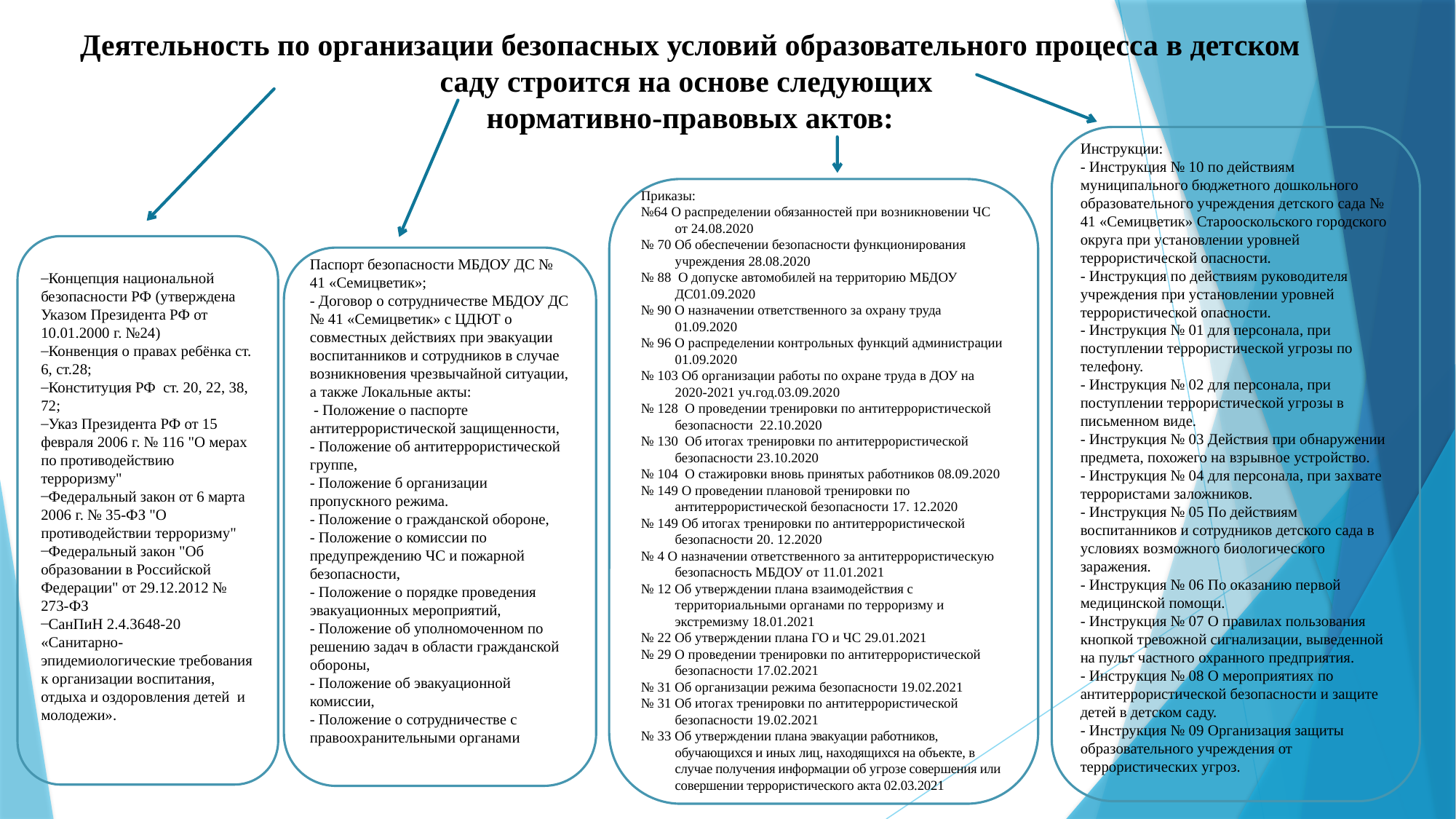

Деятельность по организации безопасных условий образовательного процесса в детском саду строится на основе следующих
нормативно-правовых актов:

Инструкции:
- Инструкция № 10 по действиям муниципального бюджетного дошкольного образовательного учреждения детского сада № 41 «Семицветик» Старооскольского городского округа при установлении уровней террористической опасности.
- Инструкция по действиям руководителя учреждения при установлении уровней террористической опасности.
- Инструкция № 01 для персонала, при поступлении террористической угрозы по телефону.
- Инструкция № 02 для персонала, при поступлении террористической угрозы в письменном виде.
- Инструкция № 03 Действия при обнаружении предмета, похожего на взрывное устройство.
- Инструкция № 04 для персонала, при захвате террористами заложников.
- Инструкция № 05 По действиям воспитанников и сотрудников детского сада в условиях возможного биологического заражения.
- Инструкция № 06 По оказанию первой медицинской помощи.
- Инструкция № 07 О правилах пользования кнопкой тревожной сигнализации, выведенной на пульт частного охранного предприятия.
- Инструкция № 08 О мероприятиях по антитеррористической безопасности и защите детей в детском саду.
- Инструкция № 09 Организация защиты образовательного учреждения от террористических угроз.

Приказы:
№64 О распределении обязанностей при возникновении ЧС от 24.08.2020
№ 70 Об обеспечении безопасности функционирования учреждения 28.08.2020
№ 88  О допуске автомобилей на территорию МБДОУ  ДС01.09.2020
№ 90 О назначении ответственного за охрану труда  01.09.2020
№ 96 О распределении контрольных функций администрации  01.09.2020
№ 103 Об организации работы по охране труда в ДОУ на 2020-2021 уч.год.03.09.2020
№ 128  О проведении тренировки по антитеррористической безопасности  22.10.2020
№ 130  Об итогах тренировки по антитеррористической безопасности 23.10.2020
№ 104  О стажировки вновь принятых работников 08.09.2020
№ 149 О проведении плановой тренировки по антитеррористической безопасности 17. 12.2020
№ 149 Об итогах тренировки по антитеррористической безопасности 20. 12.2020
№ 4 О назначении ответственного за антитеррористическую безопасность МБДОУ от 11.01.2021
№ 12 Об утверждении плана взаимодействия с территориальными органами по терроризму и экстремизму 18.01.2021
№ 22 Об утверждении плана ГО и ЧС 29.01.2021
№ 29 О проведении тренировки по антитеррористической безопасности 17.02.2021
№ 31 Об организации режима безопасности 19.02.2021
№ 31 Об итогах тренировки по антитеррористической безопасности 19.02.2021
№ 33 Об утверждении плана эвакуации работников, обучающихся и иных лиц, находящихся на объекте, в случае получения информации об угрозе совершения или совершении террористического акта 02.03.2021

Концепция национальной безопасности РФ (утверждена Указом Президента РФ от 10.01.2000 г. №24)
Конвенция о правах ребёнка ст. 6, ст.28;
Конституция РФ  ст. 20, 22, 38, 72;
Указ Президента РФ от 15 февраля 2006 г. № 116 "О мерах по противодействию терроризму"
Федеральный закон от 6 марта 2006 г. № 35-ФЗ "О противодействии терроризму"
Федеральный закон "Об образовании в Российской Федерации" от 29.12.2012 № 273-ФЗ
СанПиН 2.4.3648-20
«Санитарно- эпидемиологические требования к организации воспитания, отдыха и оздоровления детей  и молодежи».

Паспорт безопасности МБДОУ ДС № 41 «Семицветик»;
- Договор о сотрудничестве МБДОУ ДС № 41 «Семицветик» с ЦДЮТ о совместных действиях при эвакуации воспитанников и сотрудников в случае возникновения чрезвычайной ситуации, а также Локальные акты:
 - Положение о паспорте антитеррористической защищенности,
- Положение об антитеррористической группе,
- Положение б организации пропускного режима.
- Положение о гражданской обороне,
- Положение о комиссии по предупреждению ЧС и пожарной безопасности,
- Положение о порядке проведения эвакуационных мероприятий,
- Положение об уполномоченном по решению задач в области гражданской обороны,
- Положение об эвакуационной комиссии,
- Положение о сотрудничестве с правоохранительными органами